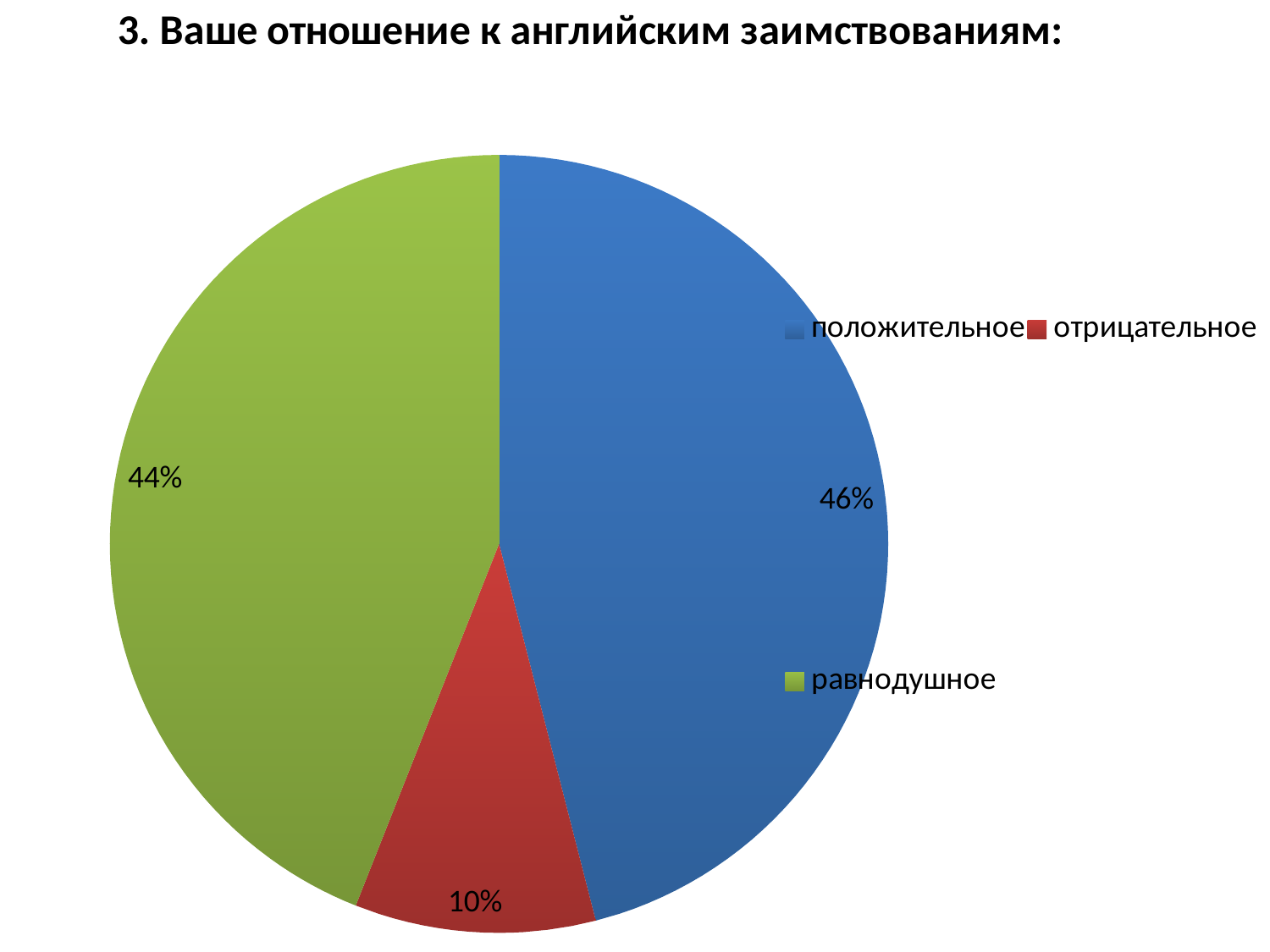

### Chart:

| Category | 3. Ваше отношение к английским заимствованиям:
 |
|---|---|
| положительное

 | 0.46 |
| отрицательное | 0.1 |
| равнодушное | 0.44 |#